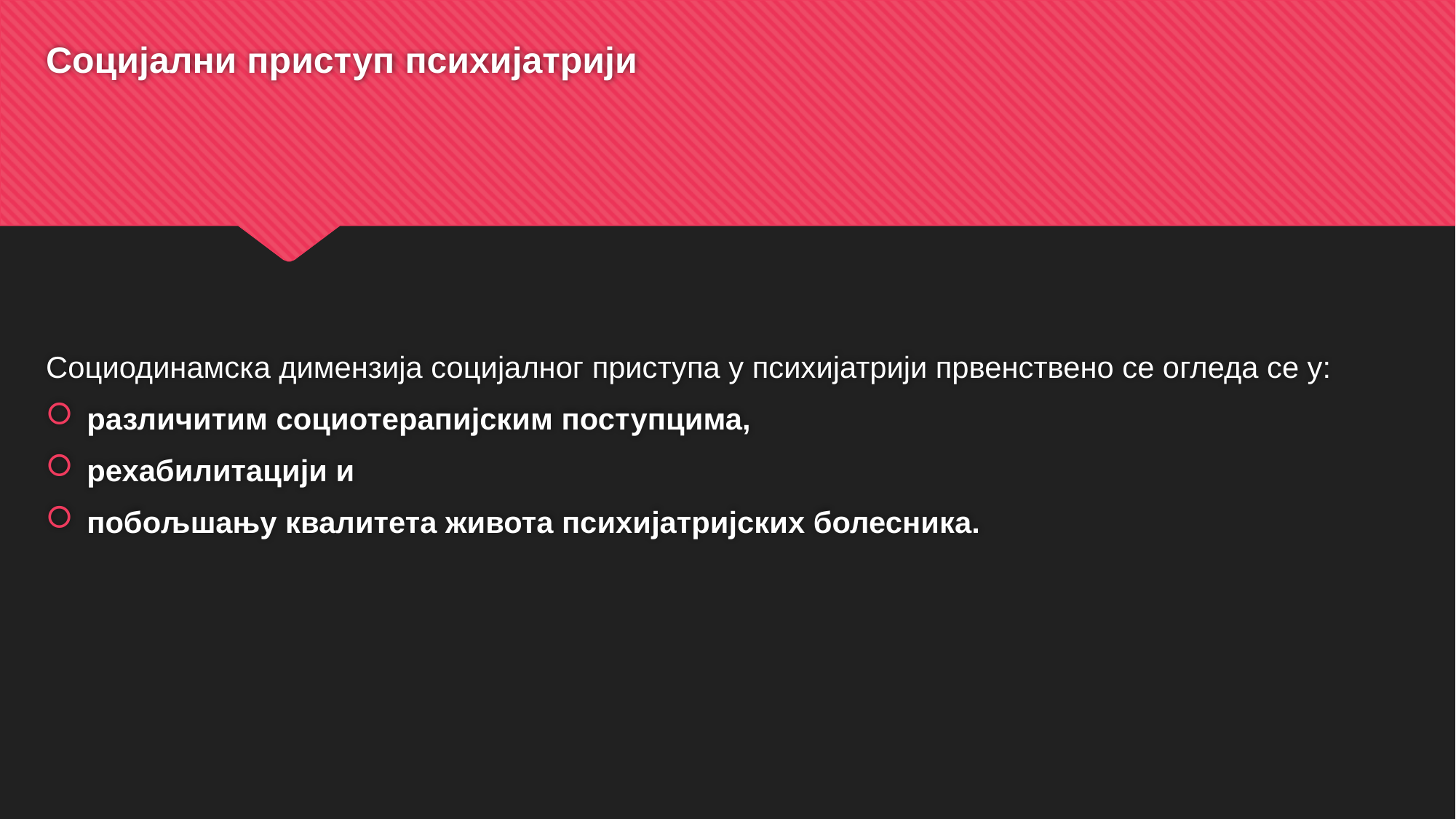

# Социјални приступ психијатрији
Социодинамска димензија социјалног приступа у психијатрији првенствено се огледа се у:
различитим социотерапијским поступцима,
рехабилитацији и
побољшању квалитета живота психијатријских болесника.